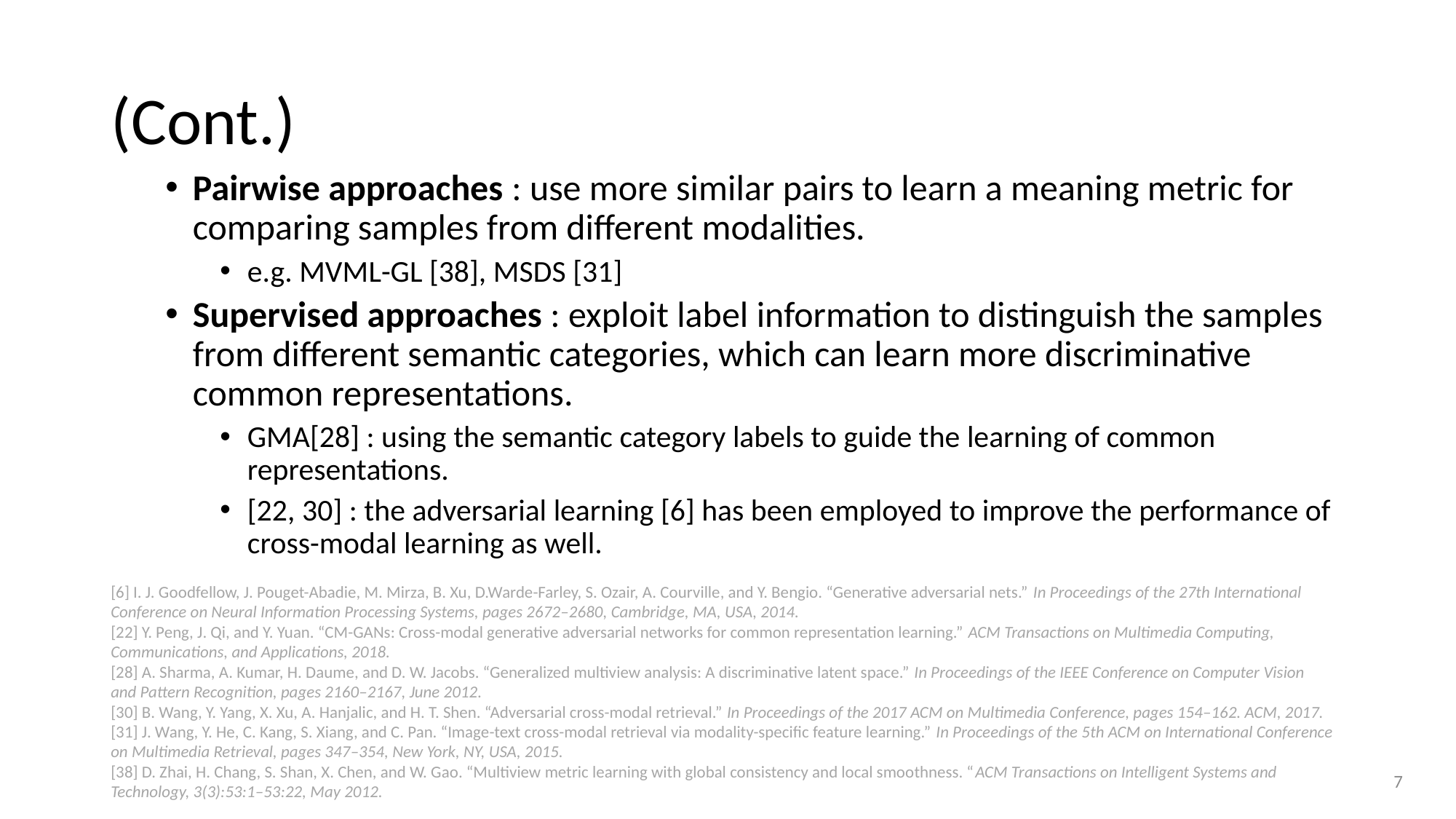

# (Cont.)
Pairwise approaches : use more similar pairs to learn a meaning metric for comparing samples from different modalities.
e.g. MVML-GL [38], MSDS [31]
Supervised approaches : exploit label information to distinguish the samples from different semantic categories, which can learn more discriminative common representations.
GMA[28] : using the semantic category labels to guide the learning of common representations.
[22, 30] : the adversarial learning [6] has been employed to improve the performance of cross-modal learning as well.
[6] I. J. Goodfellow, J. Pouget-Abadie, M. Mirza, B. Xu, D.Warde-Farley, S. Ozair, A. Courville, and Y. Bengio. “Generative adversarial nets.” In Proceedings of the 27th International
Conference on Neural Information Processing Systems, pages 2672–2680, Cambridge, MA, USA, 2014.
[22] Y. Peng, J. Qi, and Y. Yuan. “CM-GANs: Cross-modal generative adversarial networks for common representation learning.” ACM Transactions on Multimedia Computing, Communications, and Applications, 2018.
[28] A. Sharma, A. Kumar, H. Daume, and D. W. Jacobs. “Generalized multiview analysis: A discriminative latent space.” In Proceedings of the IEEE Conference on Computer Vision
and Pattern Recognition, pages 2160–2167, June 2012.
[30] B. Wang, Y. Yang, X. Xu, A. Hanjalic, and H. T. Shen. “Adversarial cross-modal retrieval.” In Proceedings of the 2017 ACM on Multimedia Conference, pages 154–162. ACM, 2017.
[31] J. Wang, Y. He, C. Kang, S. Xiang, and C. Pan. “Image-text cross-modal retrieval via modality-specific feature learning.” In Proceedings of the 5th ACM on International Conference
on Multimedia Retrieval, pages 347–354, New York, NY, USA, 2015.
[38] D. Zhai, H. Chang, S. Shan, X. Chen, and W. Gao. “Multiview metric learning with global consistency and local smoothness. “ACM Transactions on Intelligent Systems and Technology, 3(3):53:1–53:22, May 2012.
7